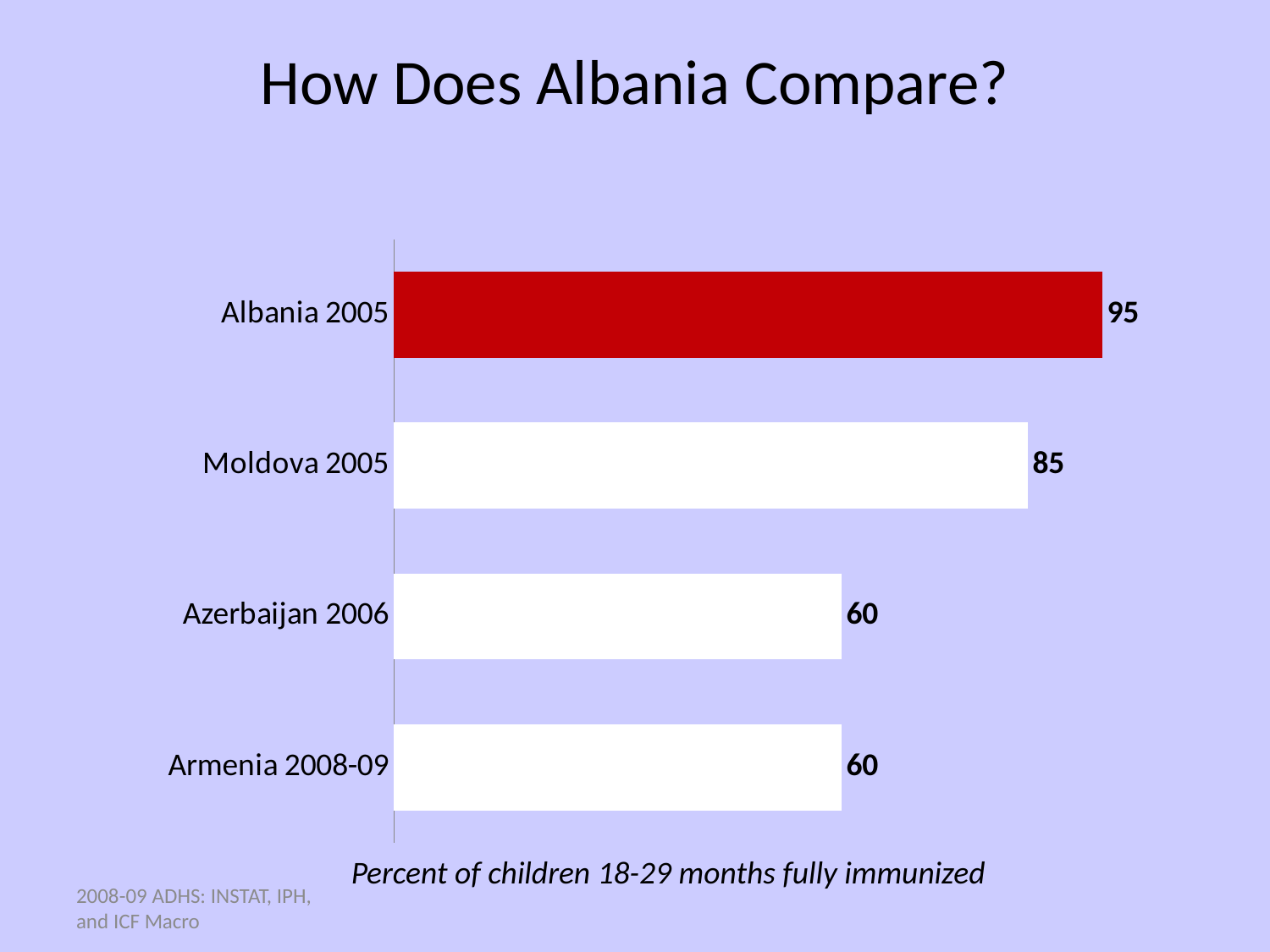

# How Does Albania Compare?

### Chart

| Category |  |
|---|---|
| Armenia 2008-09 | 60.0 |
| Azerbaijan 2006 | 60.0 |
| Moldova 2005 | 85.0 |
| Albania 2005 | 95.0 |
Percent of children 18-29 months fully immunized
2008-09 ADHS: INSTAT, IPH, and ICF Macro